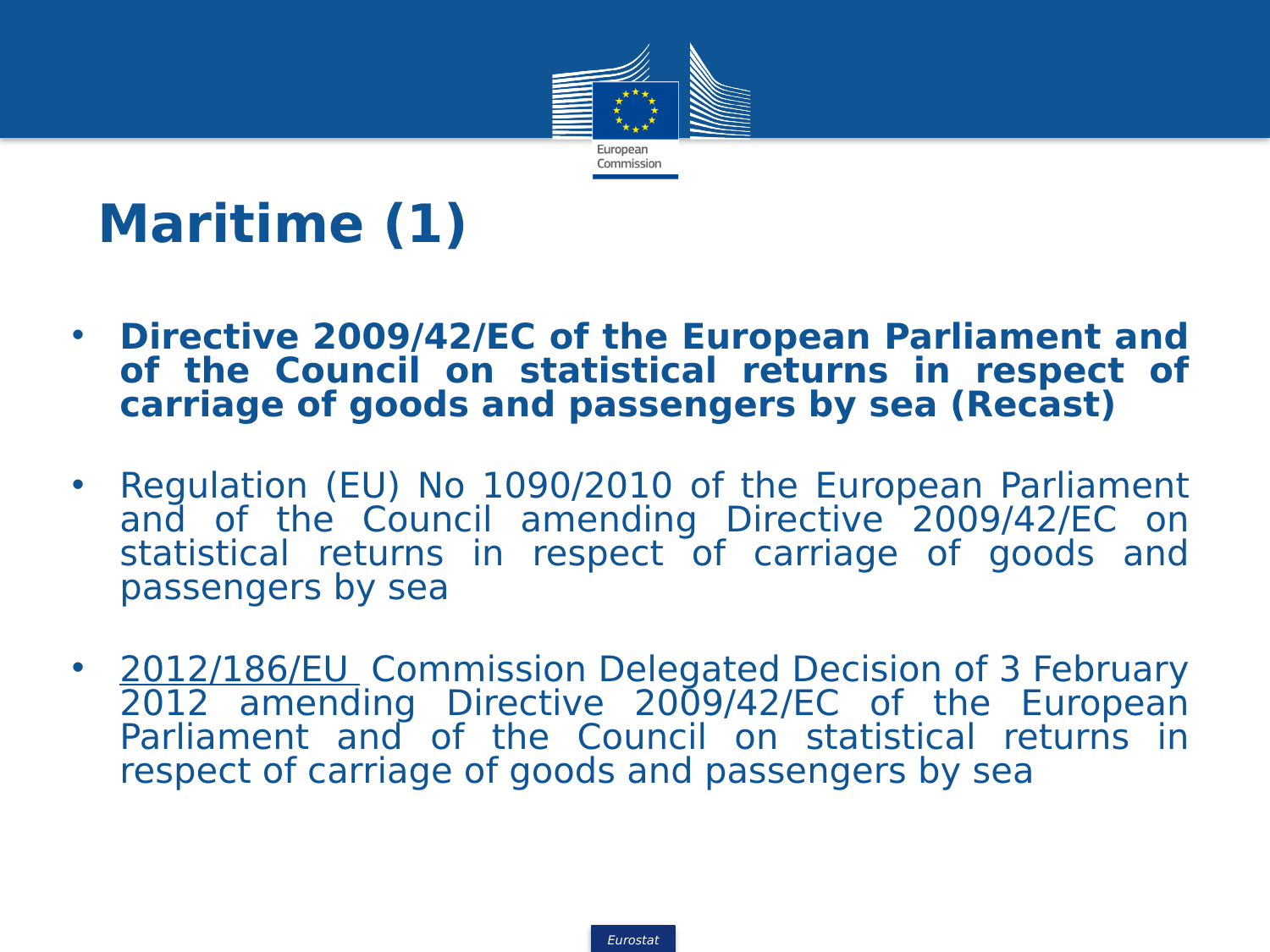

# Maritime (1)

Directive 2009/42/EC of the European Parliament and of the Council on statistical returns in respect of carriage of goods and passengers by sea (Recast)

Regulation (EU) No 1090/2010 of the European Parliament and of the Council amending Directive 2009/42/EC on statistical returns in respect of carriage of goods and passengers by sea

2012/186/EU  Commission Delegated Decision of 3 February 2012 amending Directive 2009/42/EC of the European Parliament and of the Council on statistical returns in respect of carriage of goods and passengers by sea
22
2/20/2019